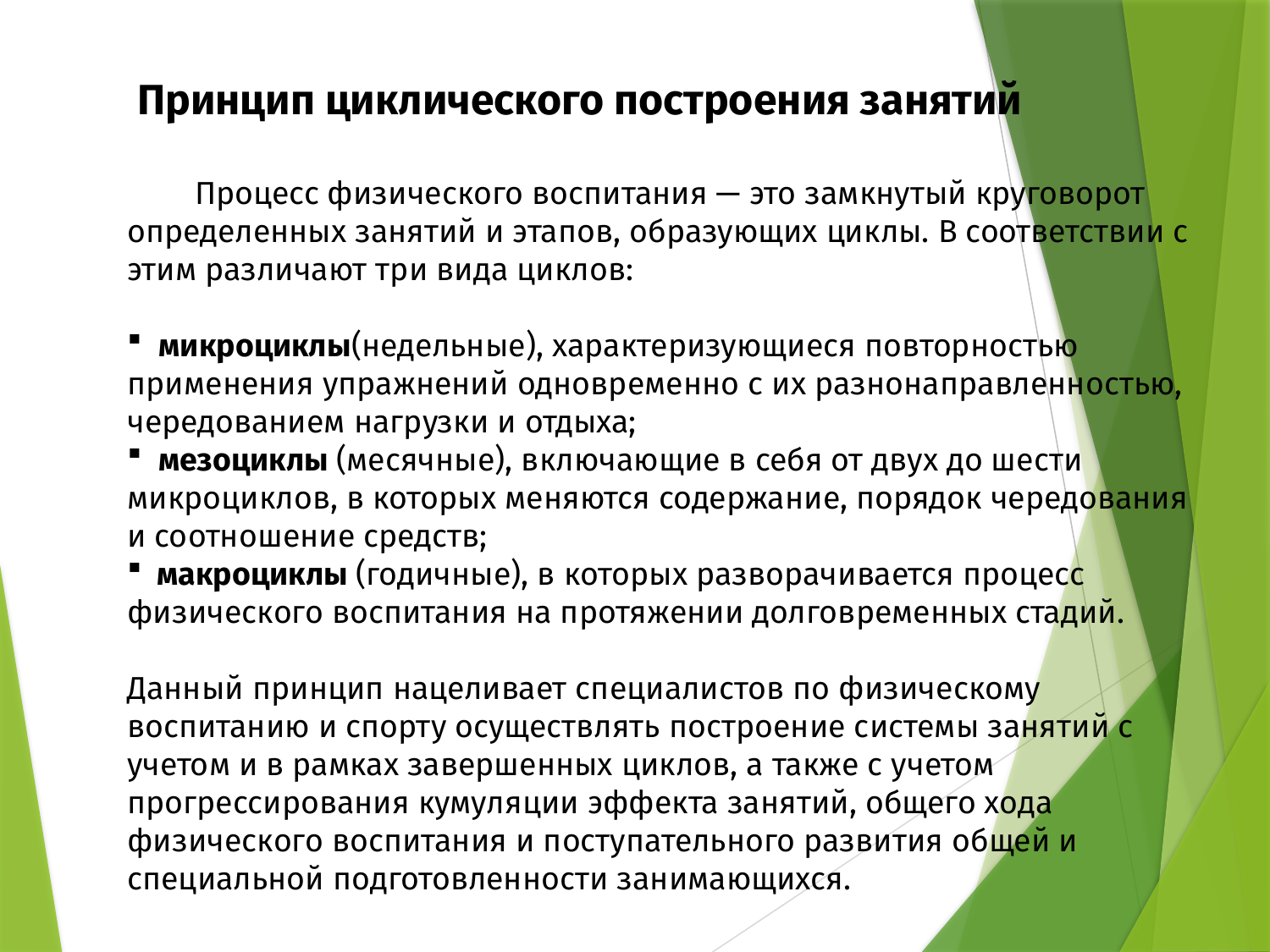

Принцип циклического построения занятий
        Процесс физического воспитания — это замкнутый круговорот определенных занятий и этапов, образующих циклы. В соответствии с этим различают три вида циклов:

  микроциклы(недельные), характеризующиеся повторностью применения упражнений одновременно с их разнонаправленностью, чередованием нагрузки и отдыха;
  мезоциклы (месячные), включающие в себя от двух до шести микроциклов, в которых меняются содержание, порядок чередования и соотношение средств;
  макроциклы (годичные), в которых разворачивается процесс физического воспитания на протяжении долговременных стадий.

Данный принцип нацеливает специалистов по физическому воспитанию и спорту осуществлять построение системы занятий с учетом и в рамках завершенных циклов, а также с учетом прогрессирования кумуляции эффекта занятий, общего хода физического воспитания и поступательного развития общей и специальной подготовленности занимающихся.